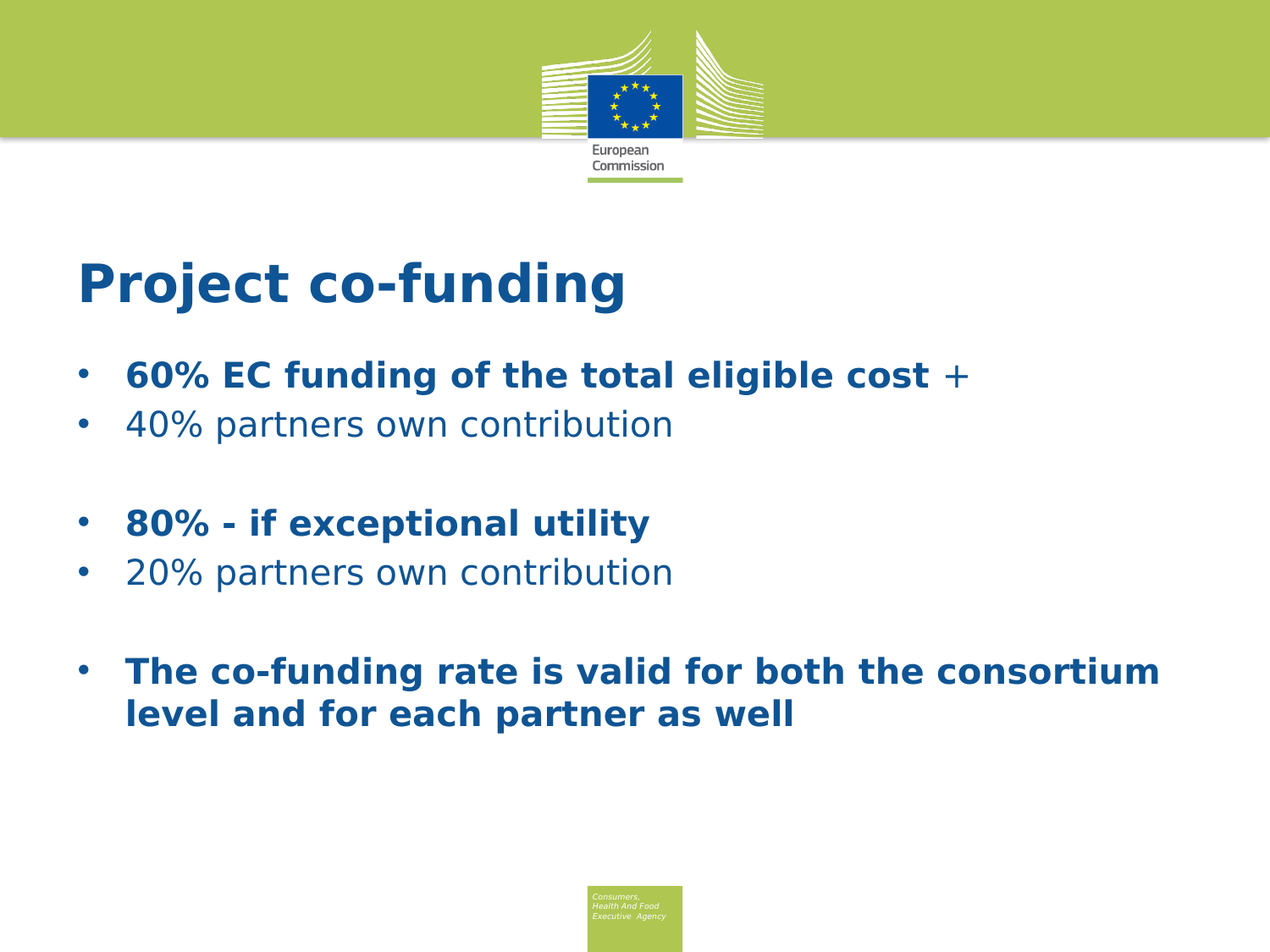

# Project co-funding
60% EC funding of the total eligible cost +
40% partners own contribution

80% - if exceptional utility
20% partners own contribution

The co-funding rate is valid for both the consortium level and for each partner as well